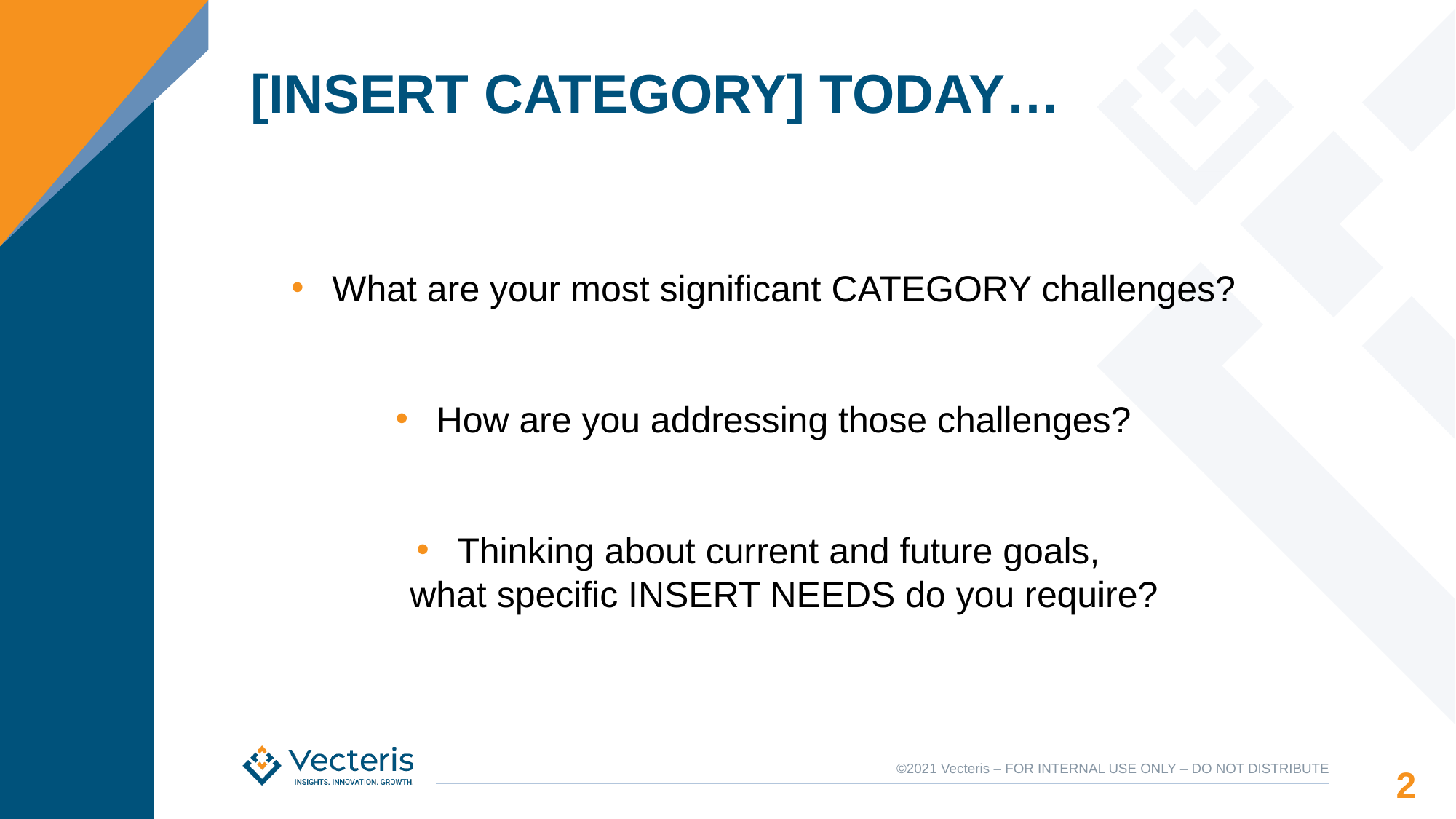

[INSERT CATEGORY] TODAY…

What are your most significant CATEGORY challenges?

How are you addressing those challenges?

Thinking about current and future goals,
what specific INSERT NEEDS do you require?

2
©2021 Vecteris – FOR INTERNAL USE ONLY – DO NOT DISTRIBUTE